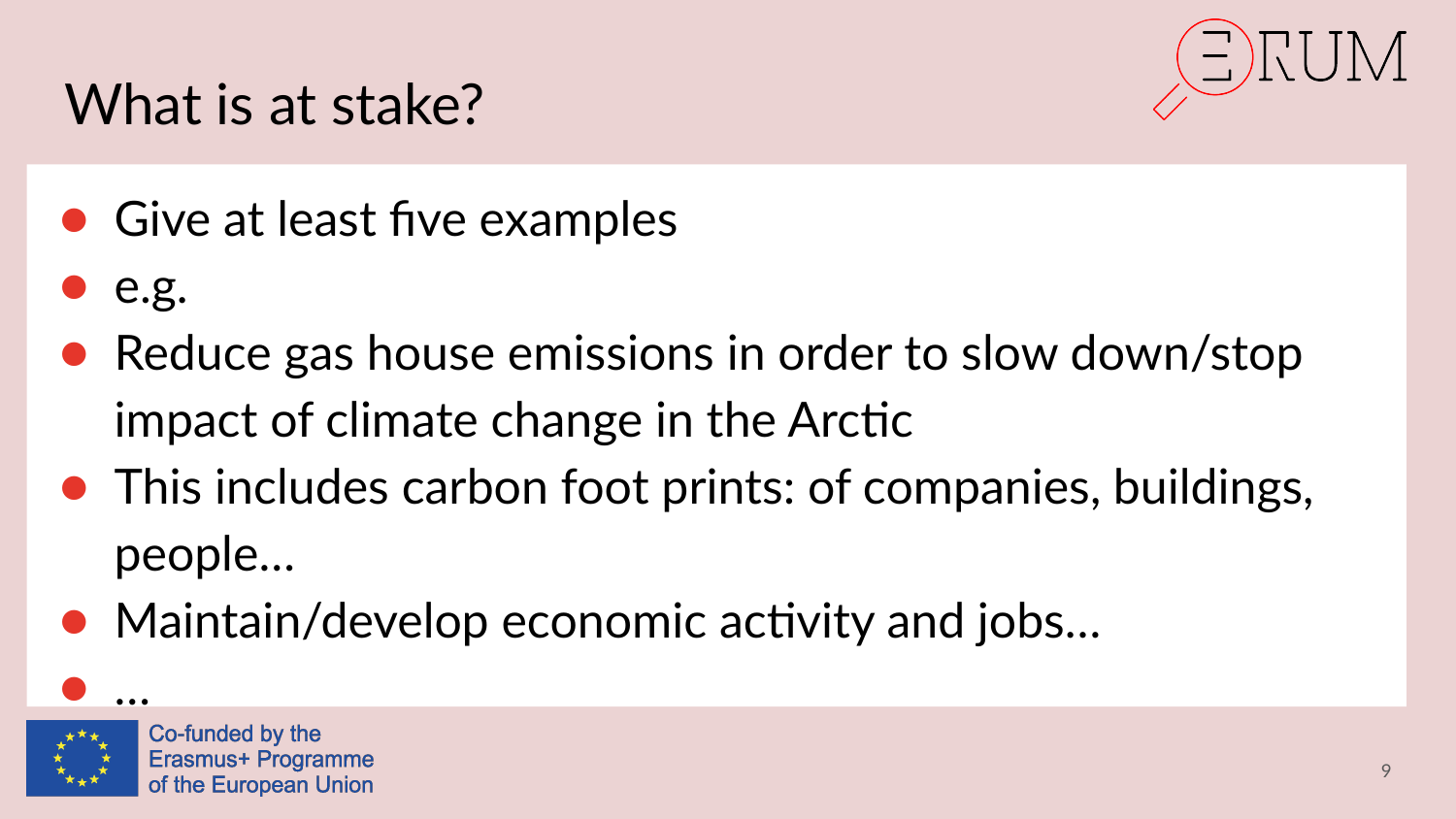

# What is at stake?
Give at least five examples
e.g.
Reduce gas house emissions in order to slow down/stop impact of climate change in the Arctic
This includes carbon foot prints: of companies, buildings, people…
Maintain/develop economic activity and jobs…
…
9